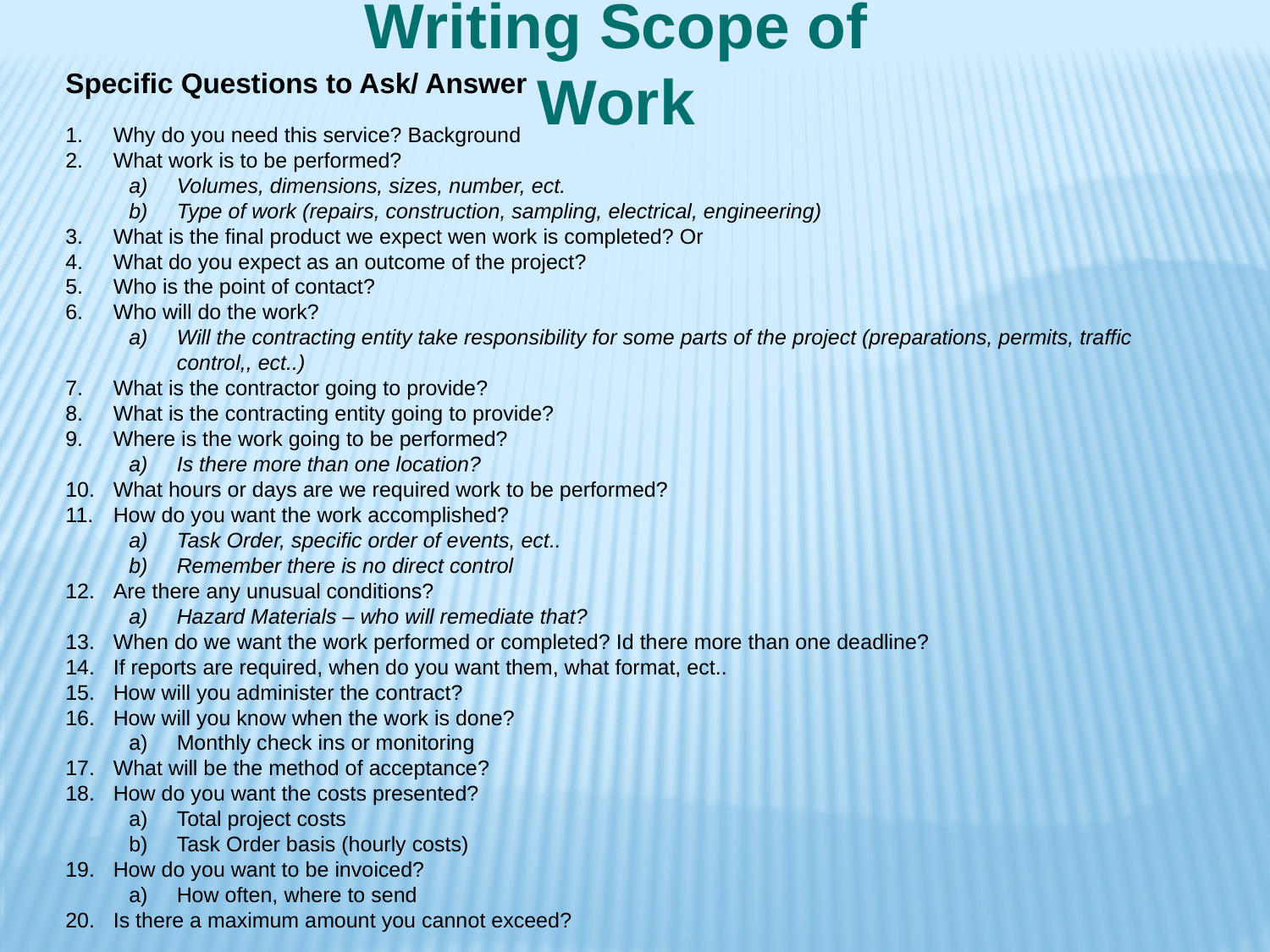

Writing Scope of Work
Specific Questions to Ask/ Answer

Why do you need this service? Background
What work is to be performed?
Volumes, dimensions, sizes, number, ect.
Type of work (repairs, construction, sampling, electrical, engineering)
What is the final product we expect wen work is completed? Or
What do you expect as an outcome of the project?
Who is the point of contact?
Who will do the work?
Will the contracting entity take responsibility for some parts of the project (preparations, permits, traffic control,, ect..)
What is the contractor going to provide?
What is the contracting entity going to provide?
Where is the work going to be performed?
Is there more than one location?
What hours or days are we required work to be performed?
How do you want the work accomplished?
Task Order, specific order of events, ect..
Remember there is no direct control
Are there any unusual conditions?
Hazard Materials – who will remediate that?
When do we want the work performed or completed? Id there more than one deadline?
If reports are required, when do you want them, what format, ect..
How will you administer the contract?
How will you know when the work is done?
Monthly check ins or monitoring
What will be the method of acceptance?
How do you want the costs presented?
Total project costs
Task Order basis (hourly costs)
How do you want to be invoiced?
How often, where to send
Is there a maximum amount you cannot exceed?